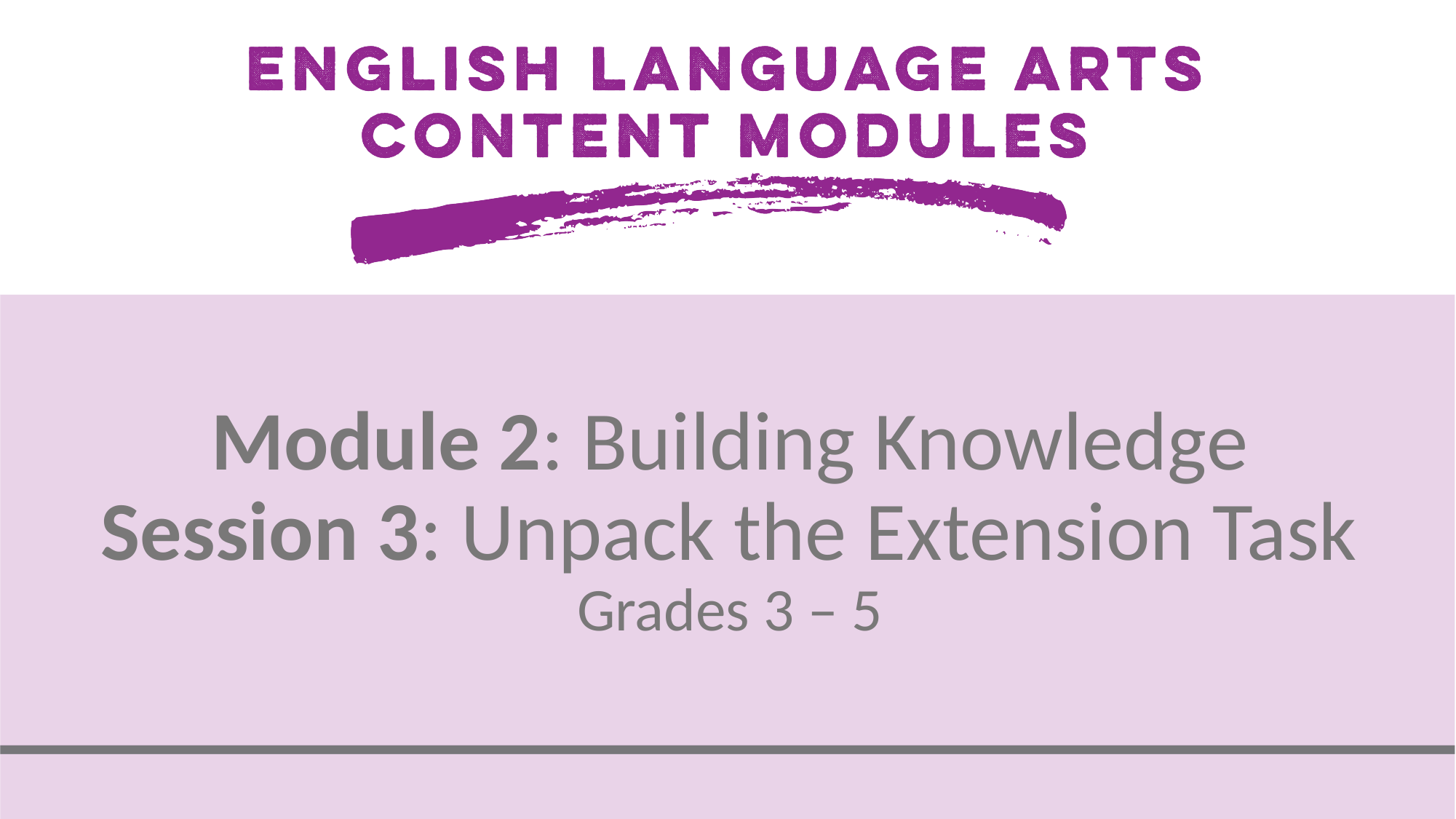

# Module 2: Building Knowledge Session 3: Unpack the Extension Task Grades 3 – 5